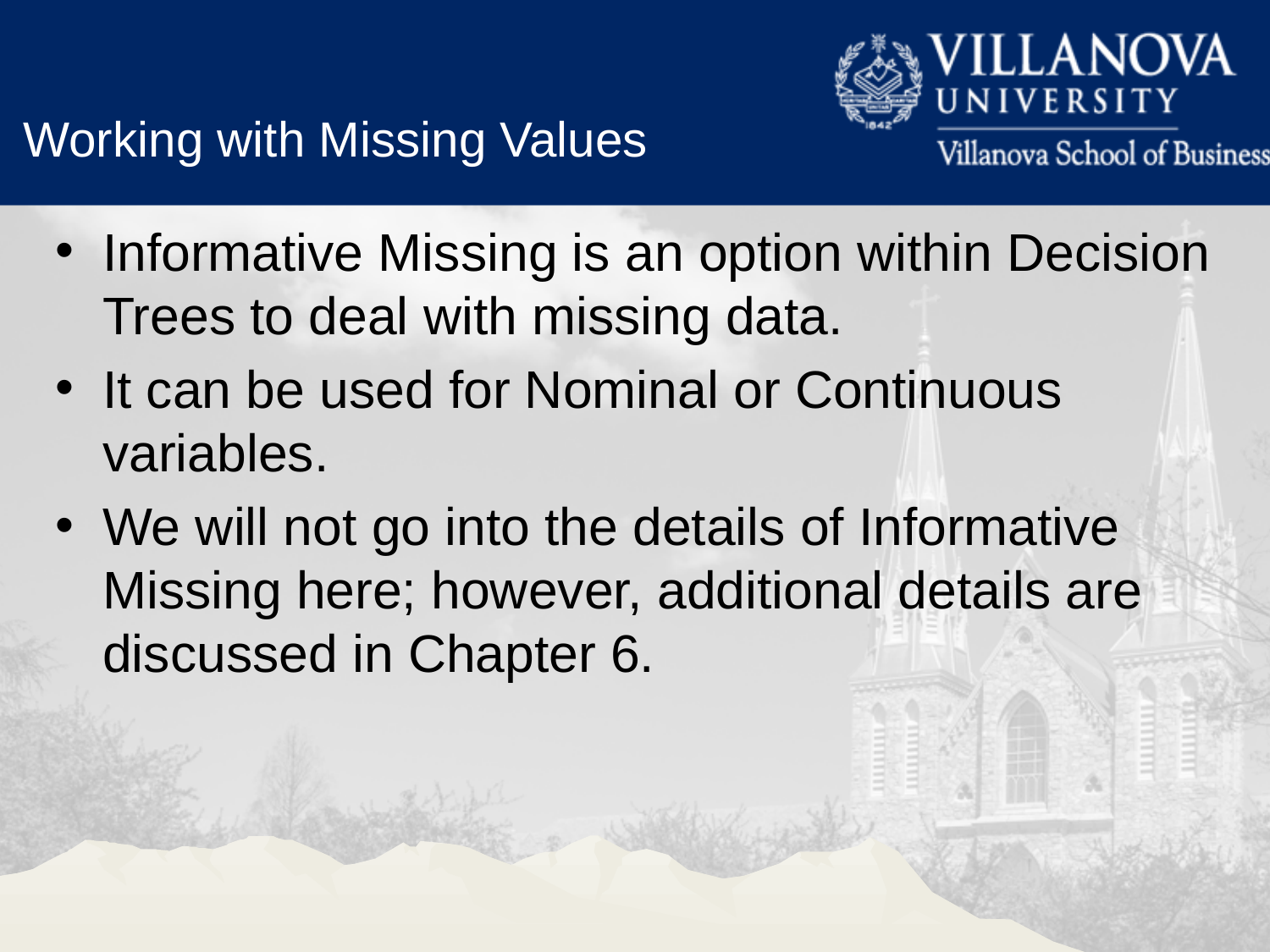

Working with Missing Values
Informative Missing is an option within Decision Trees to deal with missing data.
It can be used for Nominal or Continuous variables.
We will not go into the details of Informative Missing here; however, additional details are discussed in Chapter 6.